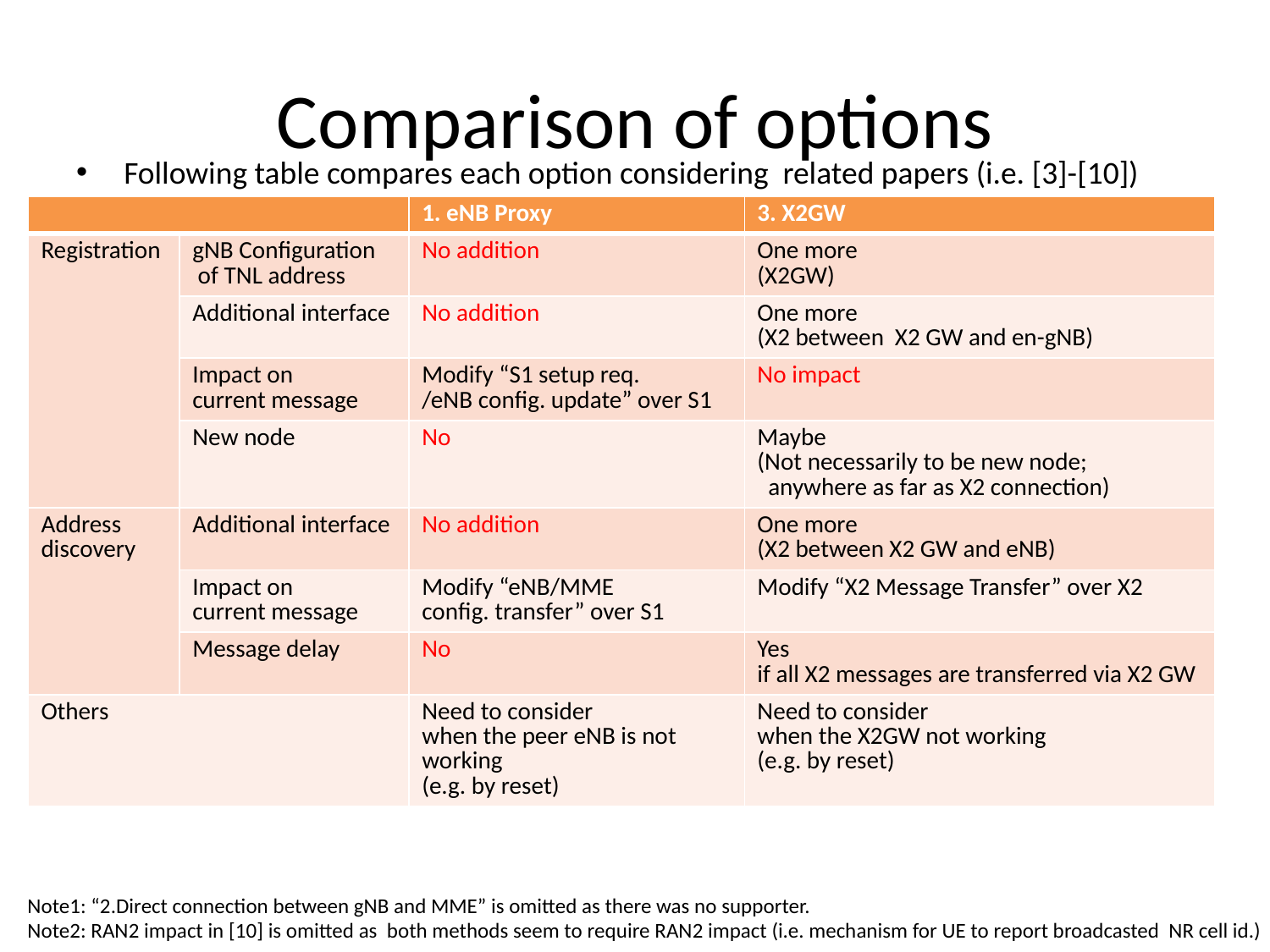

# Comparison of options
Following table compares each option considering  related papers (i.e. [3]-[10])

|  |  | 1. eNB Proxy | 3. X2GW |
| --- | --- | --- | --- |
| Registration | gNB Configuration of TNL address | No addition | One more (X2GW) |
|  | Additional interface | No addition | One more (X2 between X2 GW and en-gNB) |
|  | Impact on current message | Modify “S1 setup req. /eNB config. update” over S1 | No impact |
|  | New node | No | Maybe (Not necessarily to be new node; anywhere as far as X2 connection) |
| Address discovery | Additional interface | No addition | One more (X2 between X2 GW and eNB) |
|  | Impact on current message | Modify “eNB/MME config. transfer” over S1 | Modify “X2 Message Transfer” over X2 |
|  | Message delay | No | Yes if all X2 messages are transferred via X2 GW |
| Others |  | Need to consider when the peer eNB is not working (e.g. by reset) | Need to consider when the X2GW not working (e.g. by reset) |
Note1: “2.Direct connection between gNB and MME” is omitted as there was no supporter.
Note2: RAN2 impact in [10] is omitted as  both methods seem to require RAN2 impact (i.e. mechanism for UE to report broadcasted  NR cell id.)